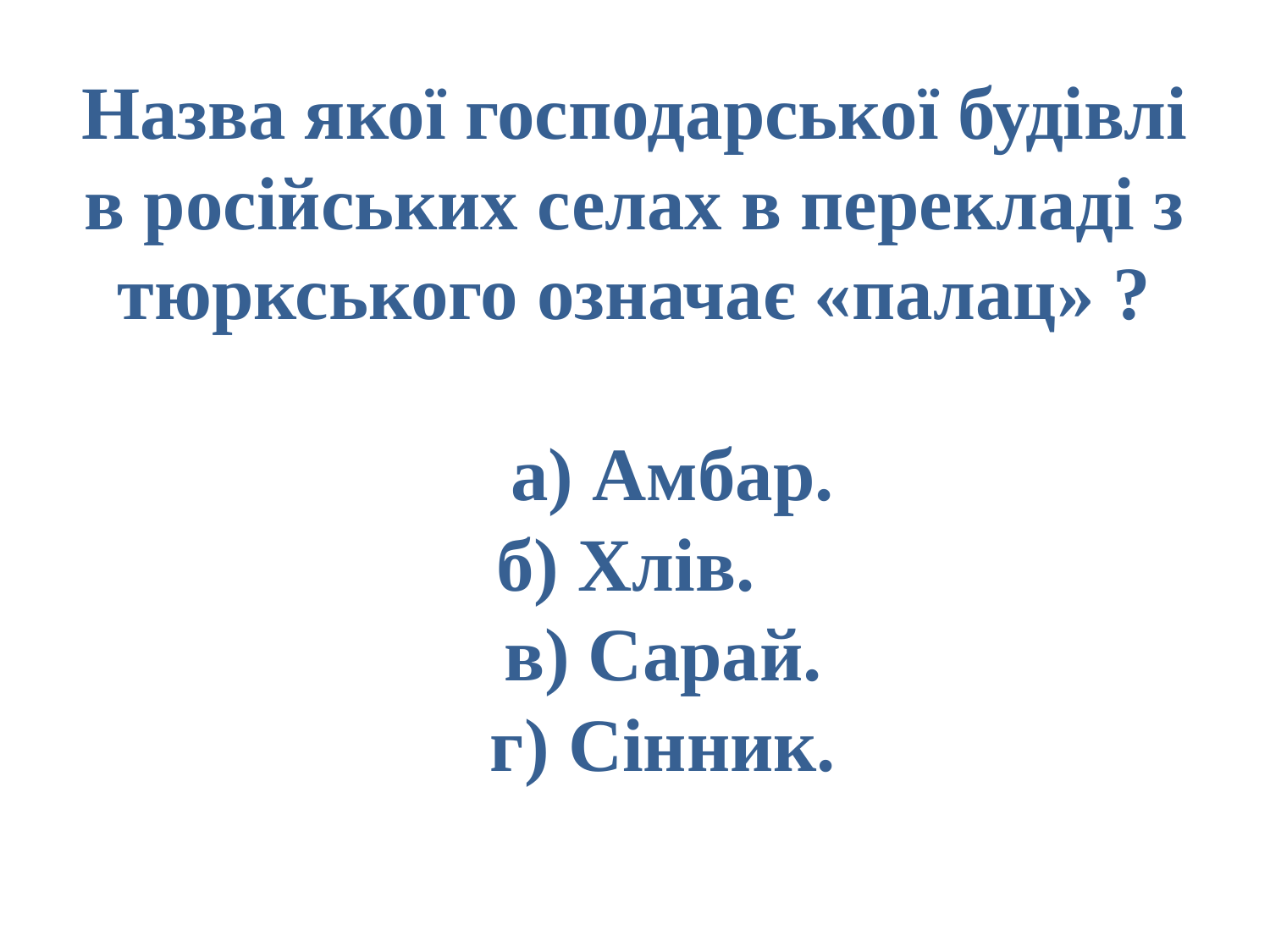

# Назва якої господарської будівлі в російських селах в перекладі з тюркського означає «палац» ? а) Амбар. б) Хлів. в) Сарай. г) Сінник.